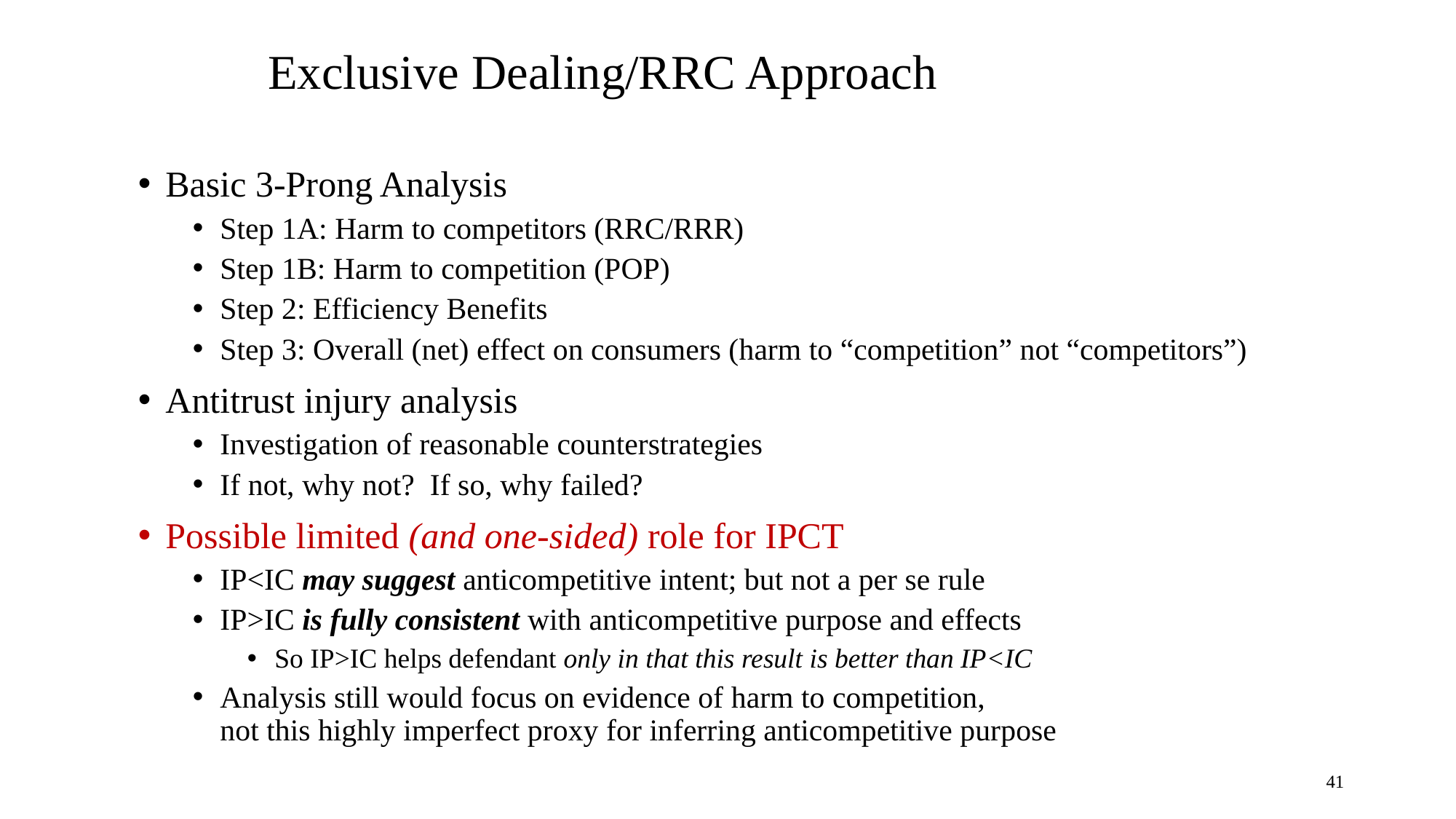

# Exclusive Dealing/RRC Approach
Basic 3-Prong Analysis
Step 1A: Harm to competitors (RRC/RRR)
Step 1B: Harm to competition (POP)
Step 2: Efficiency Benefits
Step 3: Overall (net) effect on consumers (harm to “competition” not “competitors”)
Antitrust injury analysis
Investigation of reasonable counterstrategies
If not, why not?  If so, why failed?
Possible limited (and one-sided) role for IPCT
IP<IC may suggest anticompetitive intent; but not a per se rule
IP>IC is fully consistent with anticompetitive purpose and effects
So IP>IC helps defendant only in that this result is better than IP<IC
Analysis still would focus on evidence of harm to competition,
not this highly imperfect proxy for inferring anticompetitive purpose

41